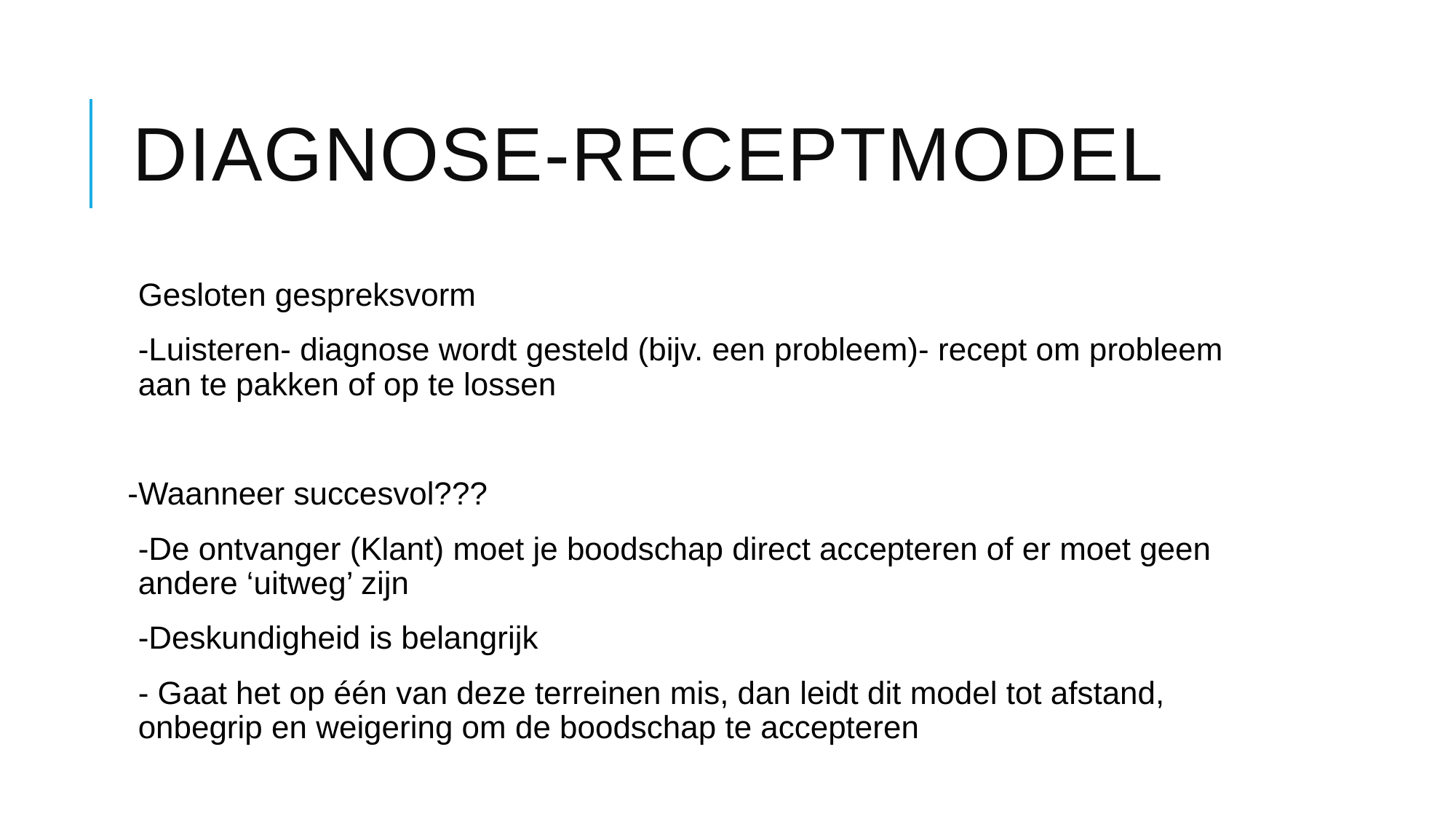

# Diagnose-receptmodel
Gesloten gespreksvorm
-Luisteren- diagnose wordt gesteld (bijv. een probleem)- recept om probleem aan te pakken of op te lossen

-Waanneer succesvol???
-De ontvanger (Klant) moet je boodschap direct accepteren of er moet geen andere ‘uitweg’ zijn
-Deskundigheid is belangrijk
- Gaat het op één van deze terreinen mis, dan leidt dit model tot afstand, onbegrip en weigering om de boodschap te accepteren